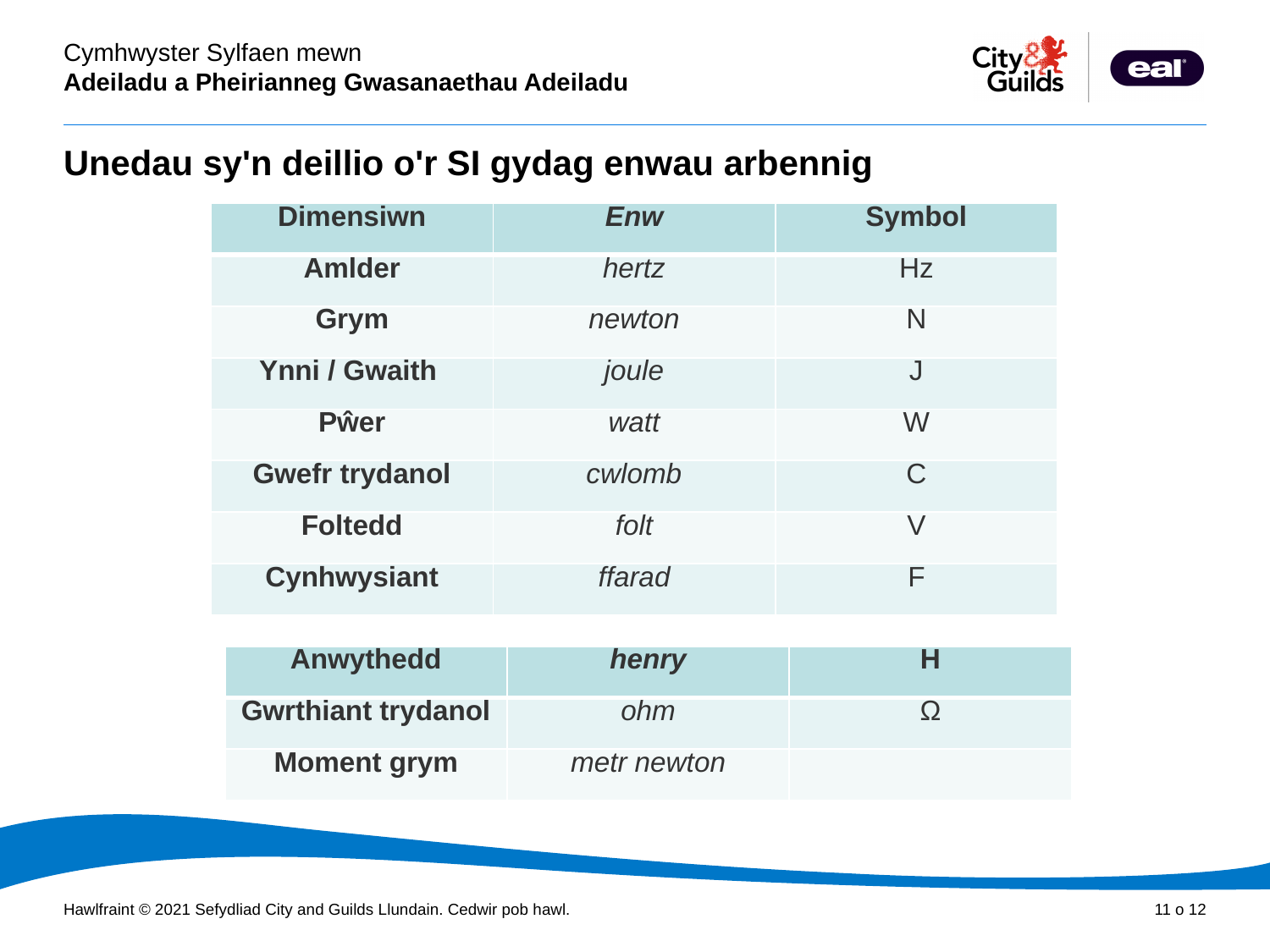

# Unedau sy'n deillio o'r SI gydag enwau arbennig
| Dimensiwn | Enw | Symbol |
| --- | --- | --- |
| Amlder | hertz | Hz |
| Grym | newton | N |
| Ynni / Gwaith | joule | J |
| Pŵer | watt | W |
| Gwefr trydanol | cwlomb | C |
| Foltedd | folt | V |
| Cynhwysiant | ffarad | F |
| Anwythedd | henry | H |
| --- | --- | --- |
| Gwrthiant trydanol | ohm | Ω |
| Moment grym | metr newton |  |